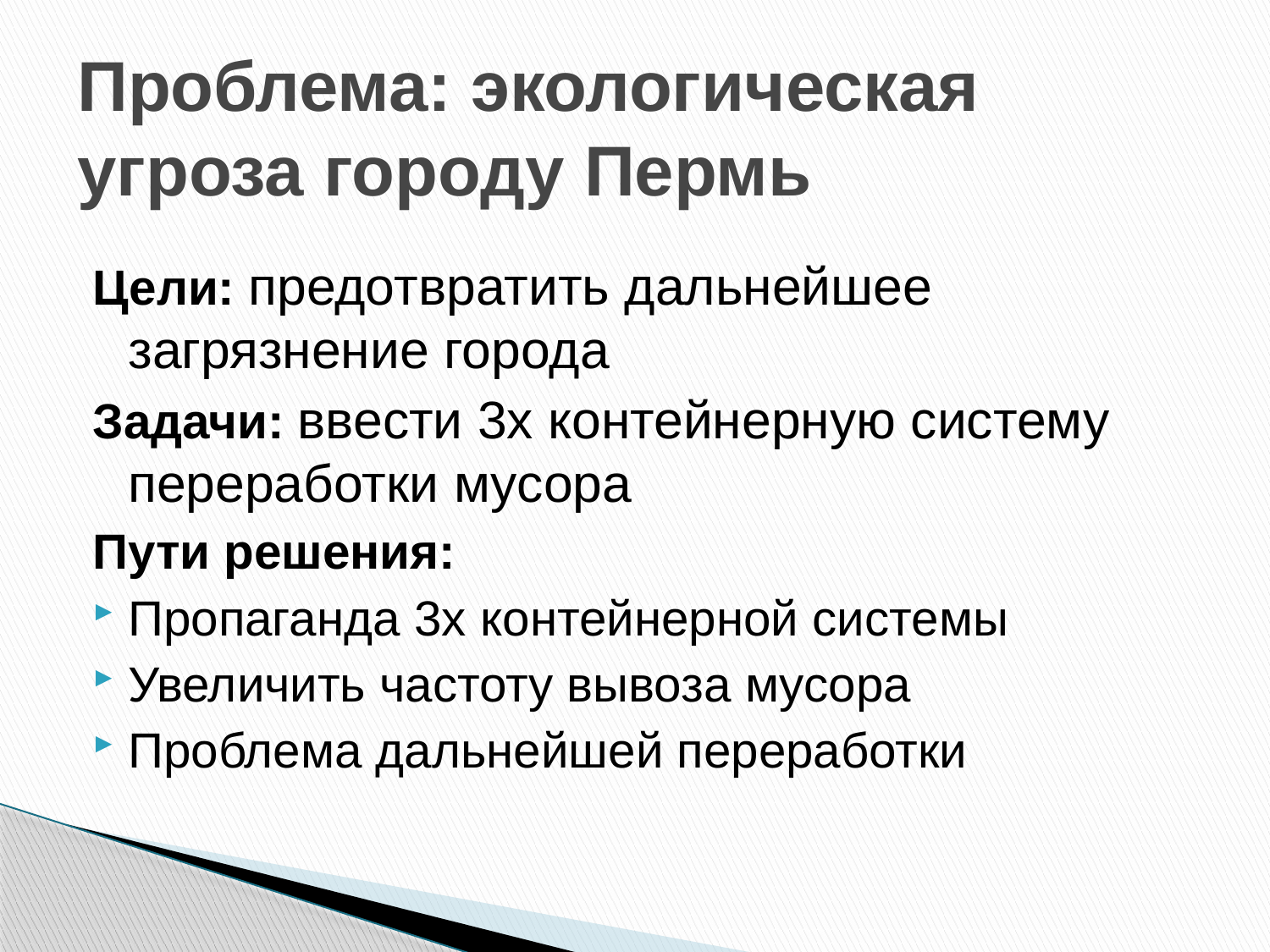

# Проблема: экологическая угроза городу Пермь
Цели: предотвратить дальнейшее загрязнение города
Задачи: ввести 3х контейнерную систему переработки мусора
Пути решения:
Пропаганда 3х контейнерной системы
Увеличить частоту вывоза мусора
Проблема дальнейшей переработки